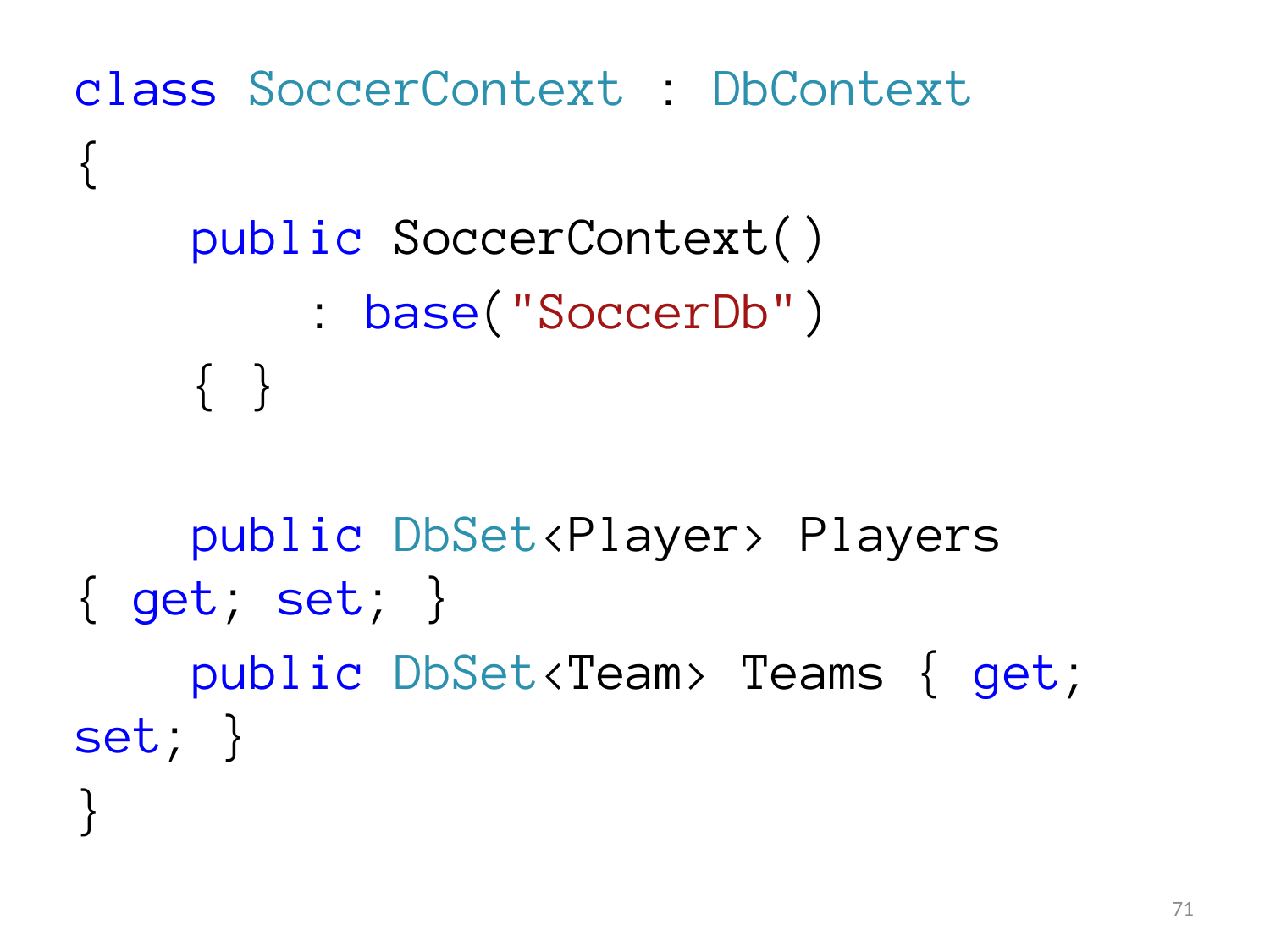

class SoccerContext : DbContext
{
    public SoccerContext()
        : base("SoccerDb")
    { }

    public DbSet<Player> Players { get; set; }
    public DbSet<Team> Teams { get; set; }
}
71